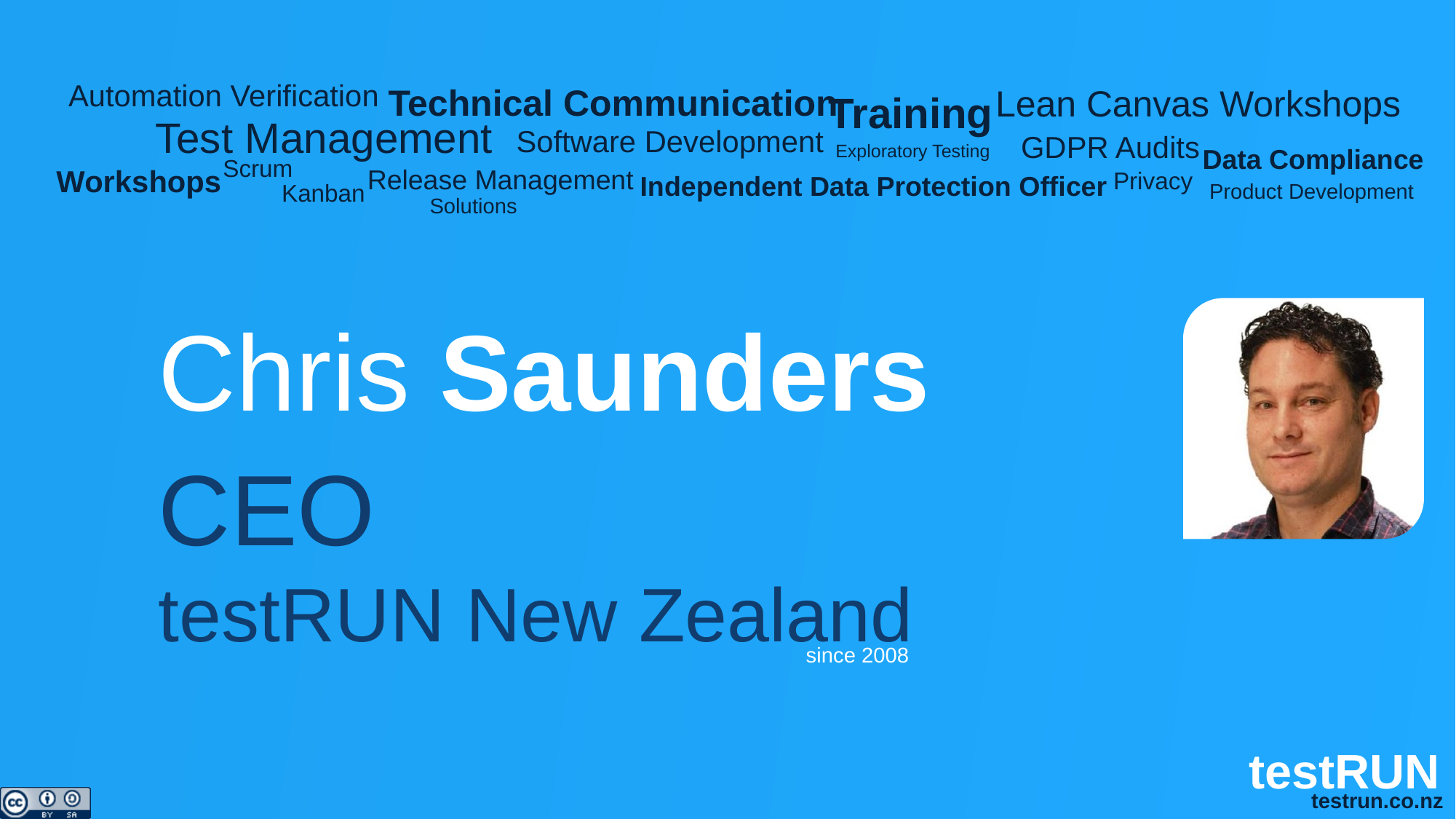

Automation Verification
Technical Communication
Lean Canvas Workshops
Training
Test Management
Software Development
GDPR Audits
Exploratory Testing
Data Compliance
Scrum
Workshops
Release Management
Privacy
Independent Data Protection Officer
Product Development
Kanban
Solutions
Chris Saunders
CEO
testRUN New Zealand
since 2008